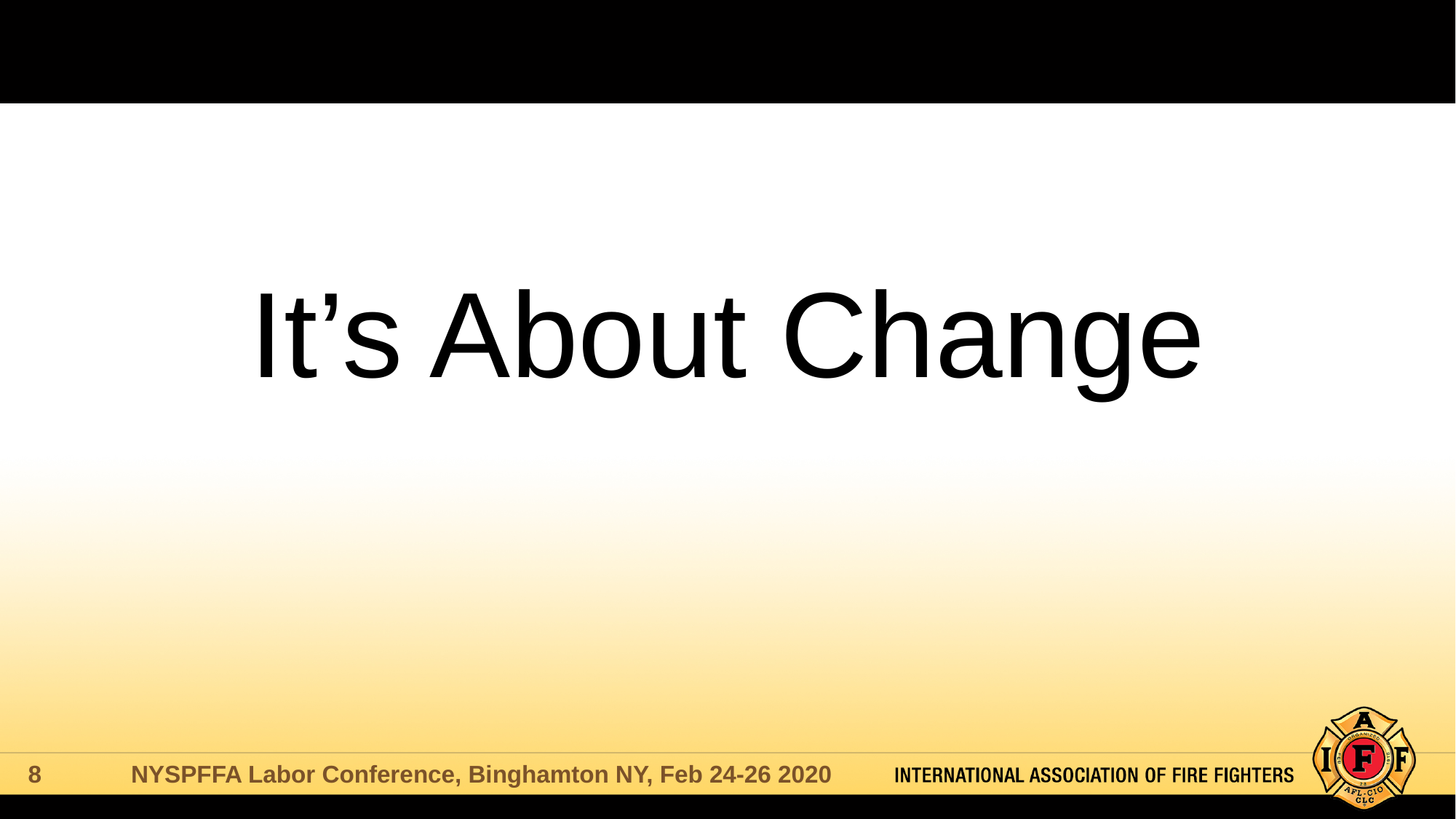

# It’s About Change
NYSPFFA Labor Conference, Binghamton NY, Feb 24-26 2020